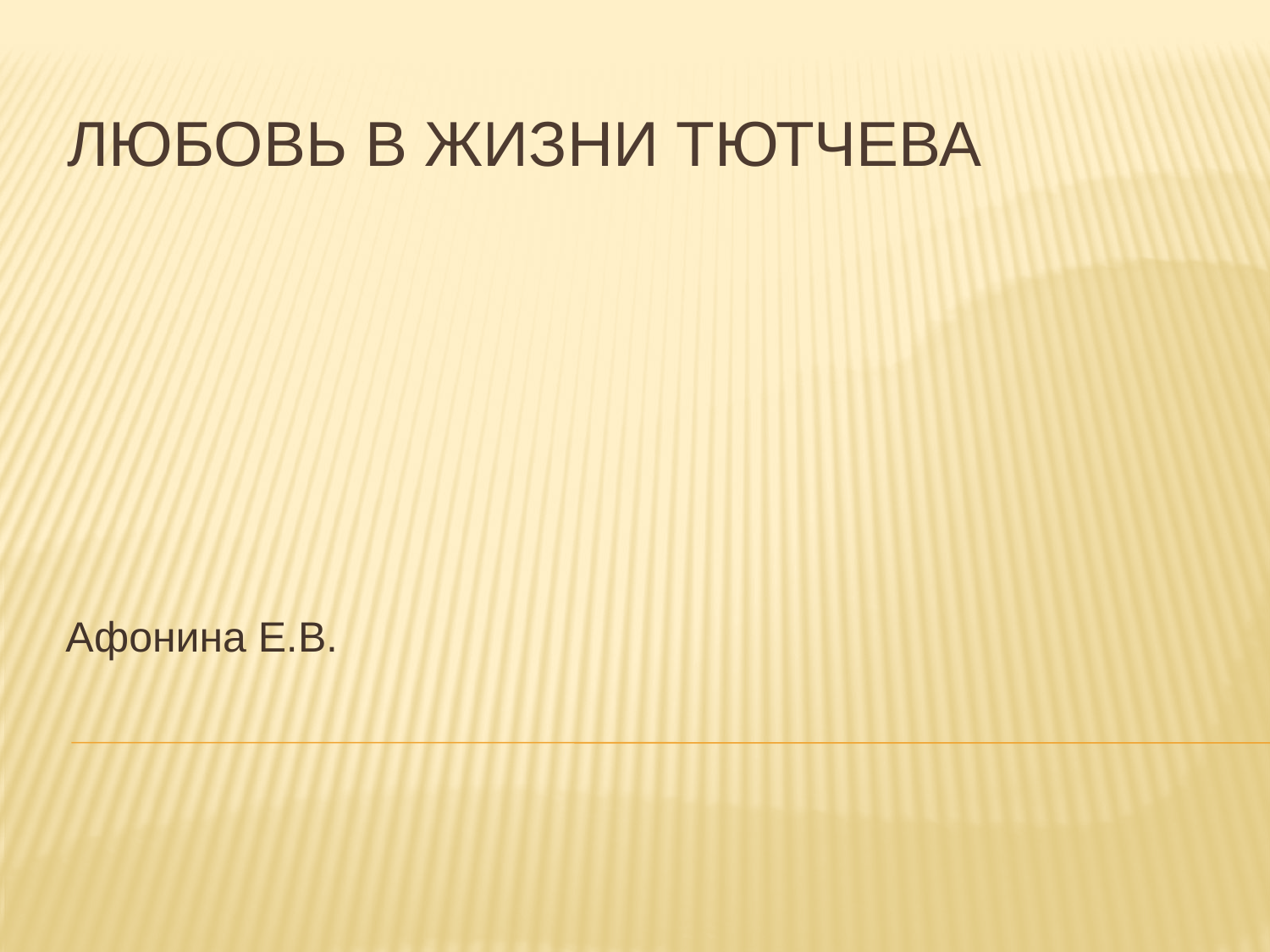

# Любовь в жизни Тютчева
Афонина Е.В.